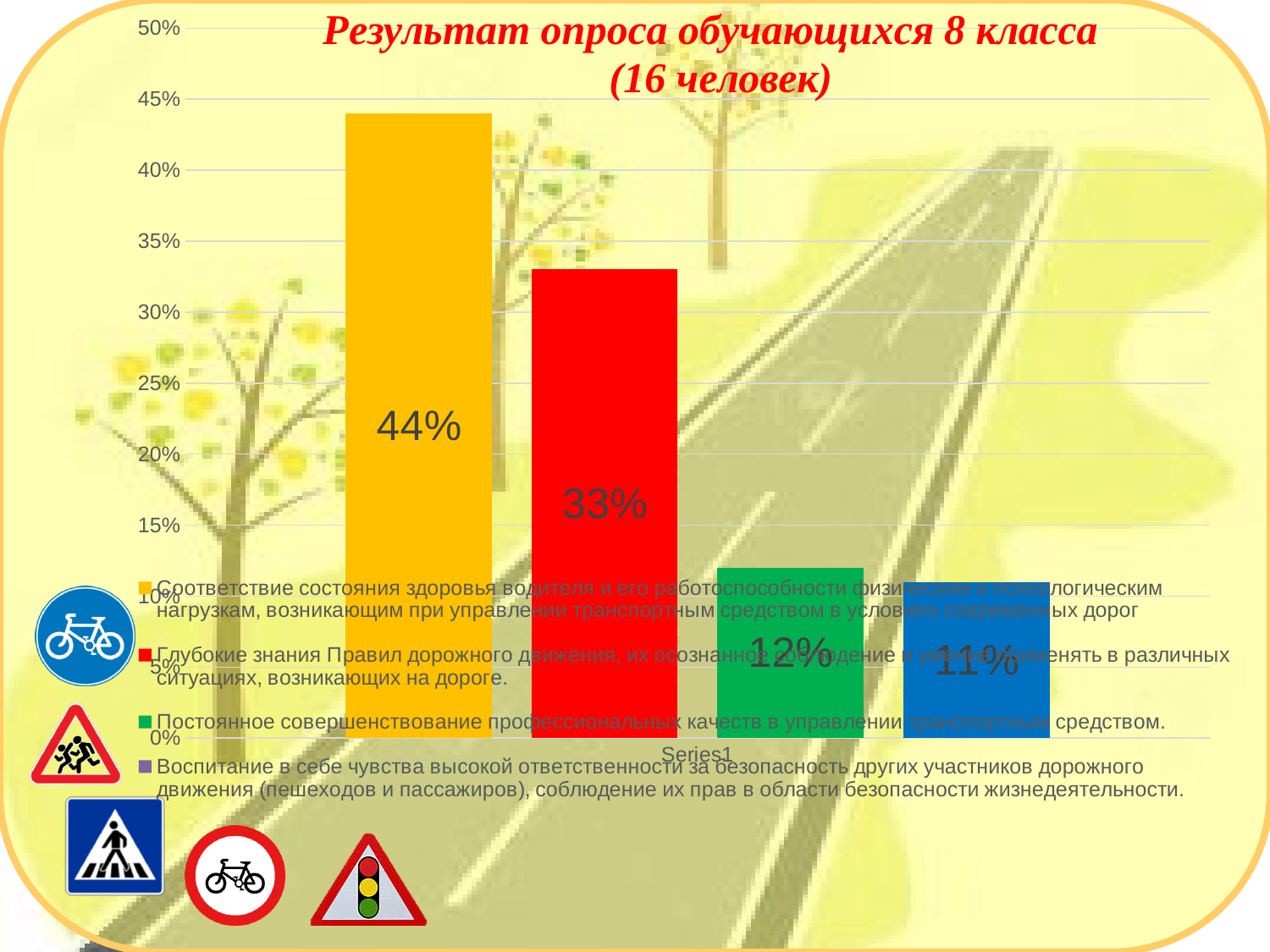

### Chart

| Category | Соответствие состояния здоровья водителя и его работоспособности физическим и психологическим нагрузкам, возникающим при управлении транспортным средством в условиях современных дорог  | Глубокие знания Правил дорожного движения, их осознанное соблюдение и умение применять в различных ситуациях, возникающих на дороге.  | Постоянное совершенствование профессиональных качеств в управлении транспортным средством. | Воспитание в себе чувства высокой ответственности за безопасность других участников дорожного движения (пешеходов и пассажиров), соблюдение их прав в области безопасности жизнедеятельности. |
|---|---|---|---|---|
|  | 0.44 | 0.33 | 0.12 | 0.11 |